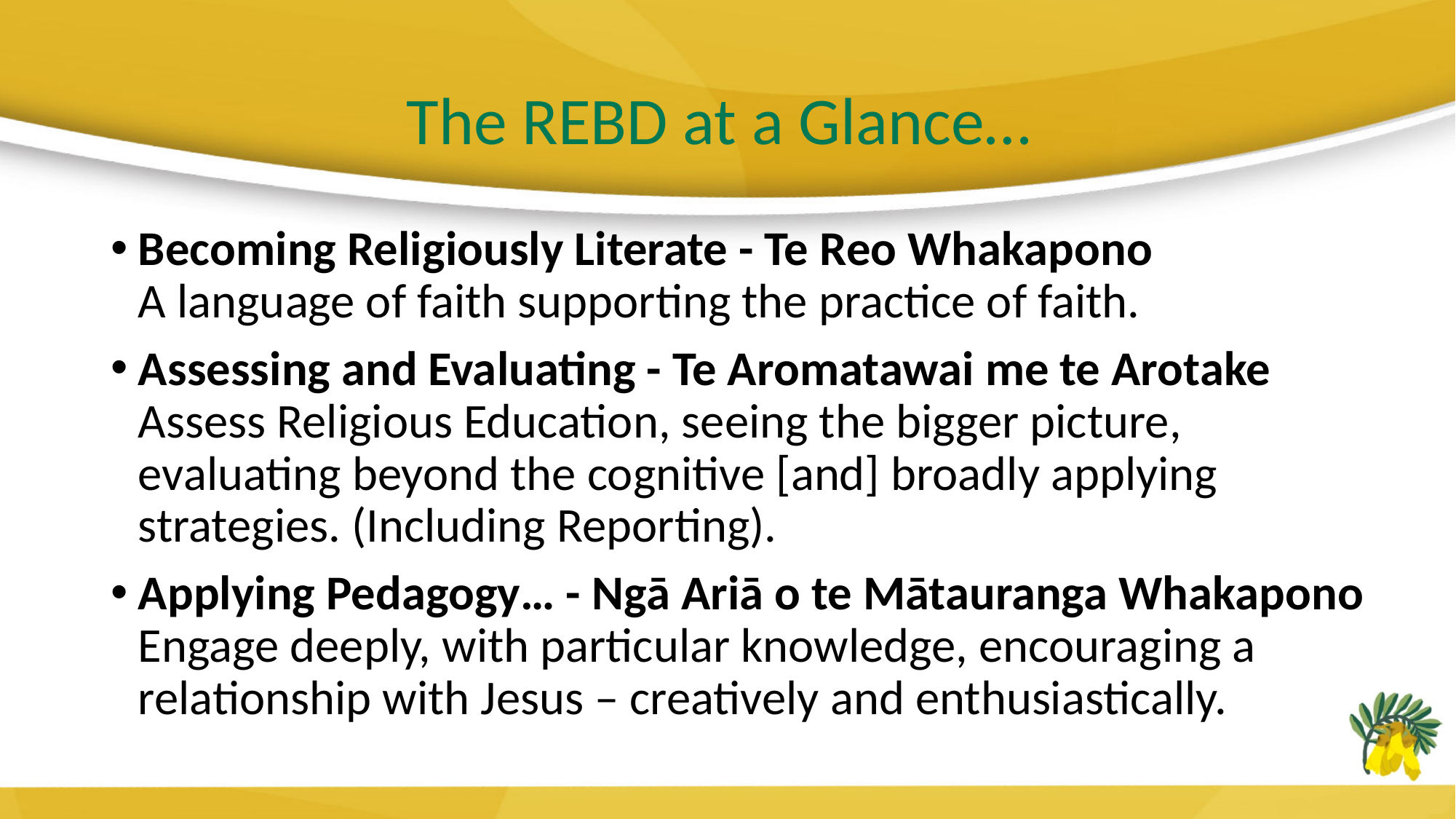

# The REBD at a Glance…
Becoming Religiously Literate - Te Reo Whakapono
A language of faith supporting the practice of faith.
Assessing and Evaluating - Te Aromatawai me te Arotake
Assess Religious Education, seeing the bigger picture, evaluating beyond the cognitive [and] broadly applying strategies. (Including Reporting).
Applying Pedagogy… - Ngā Ariā o te Mātauranga Whakapono
Engage deeply, with particular knowledge, encouraging a relationship with Jesus – creatively and enthusiastically.